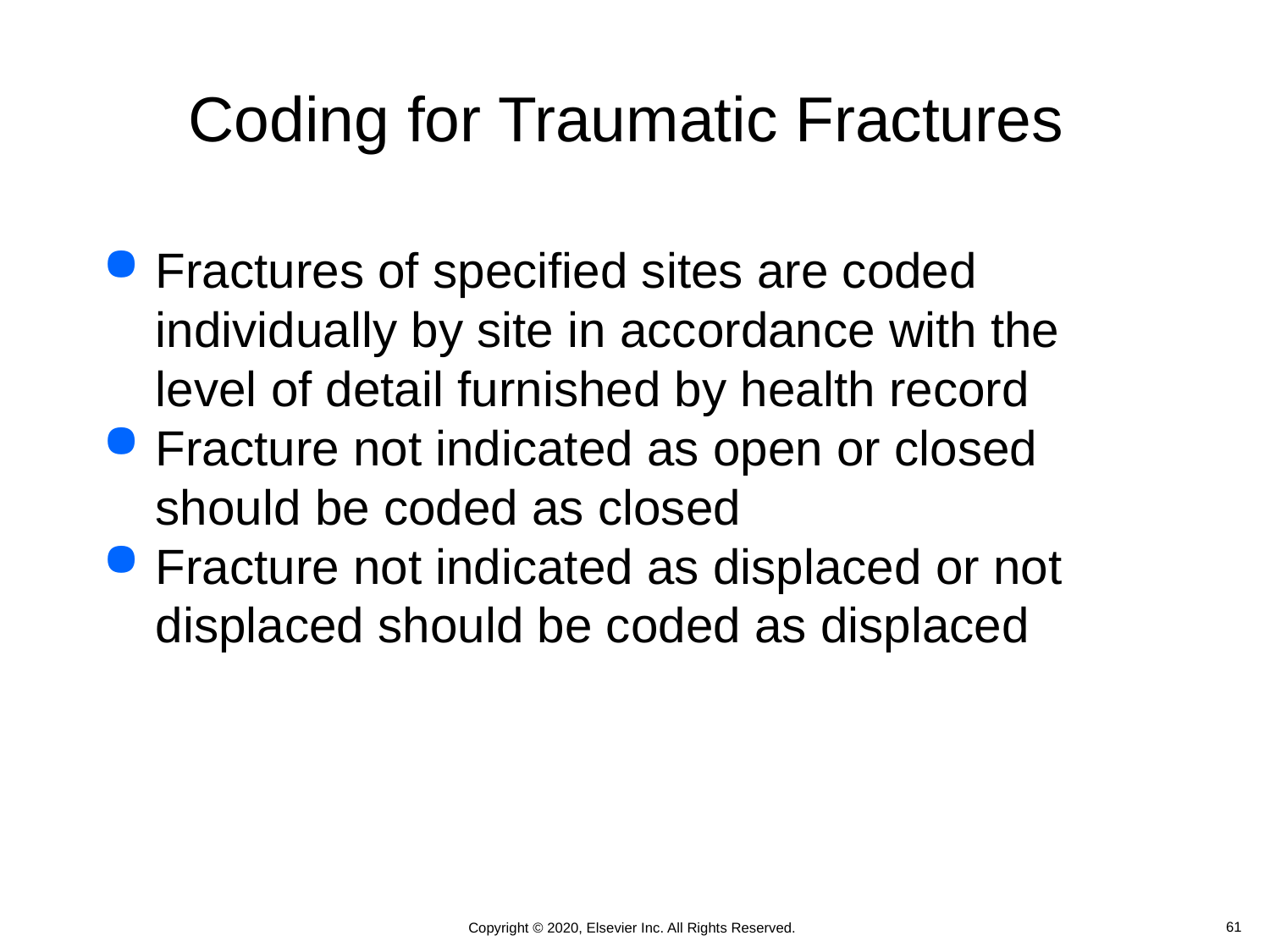

# Coding for Traumatic Fractures
Fractures of specified sites are coded individually by site in accordance with the level of detail furnished by health record
Fracture not indicated as open or closed should be coded as closed
Fracture not indicated as displaced or not displaced should be coded as displaced

 61